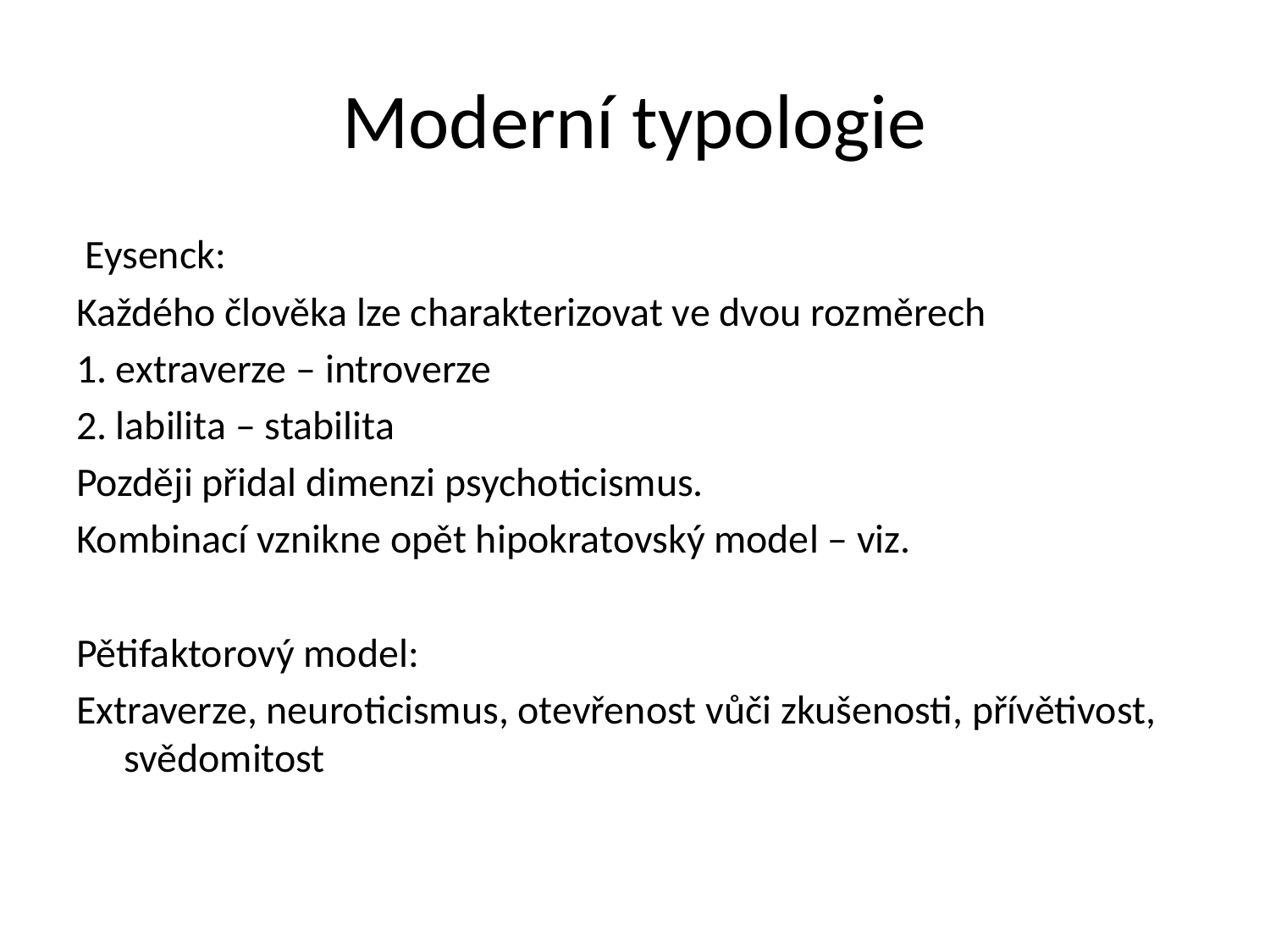

# Moderní typologie
 Eysenck:
Každého člověka lze charakterizovat ve dvou rozměrech
1. extraverze – introverze
2. labilita – stabilita
Později přidal dimenzi psychoticismus.
Kombinací vznikne opět hipokratovský model – viz.

Pětifaktorový model:
Extraverze, neuroticismus, otevřenost vůči zkušenosti, přívětivost, svědomitost